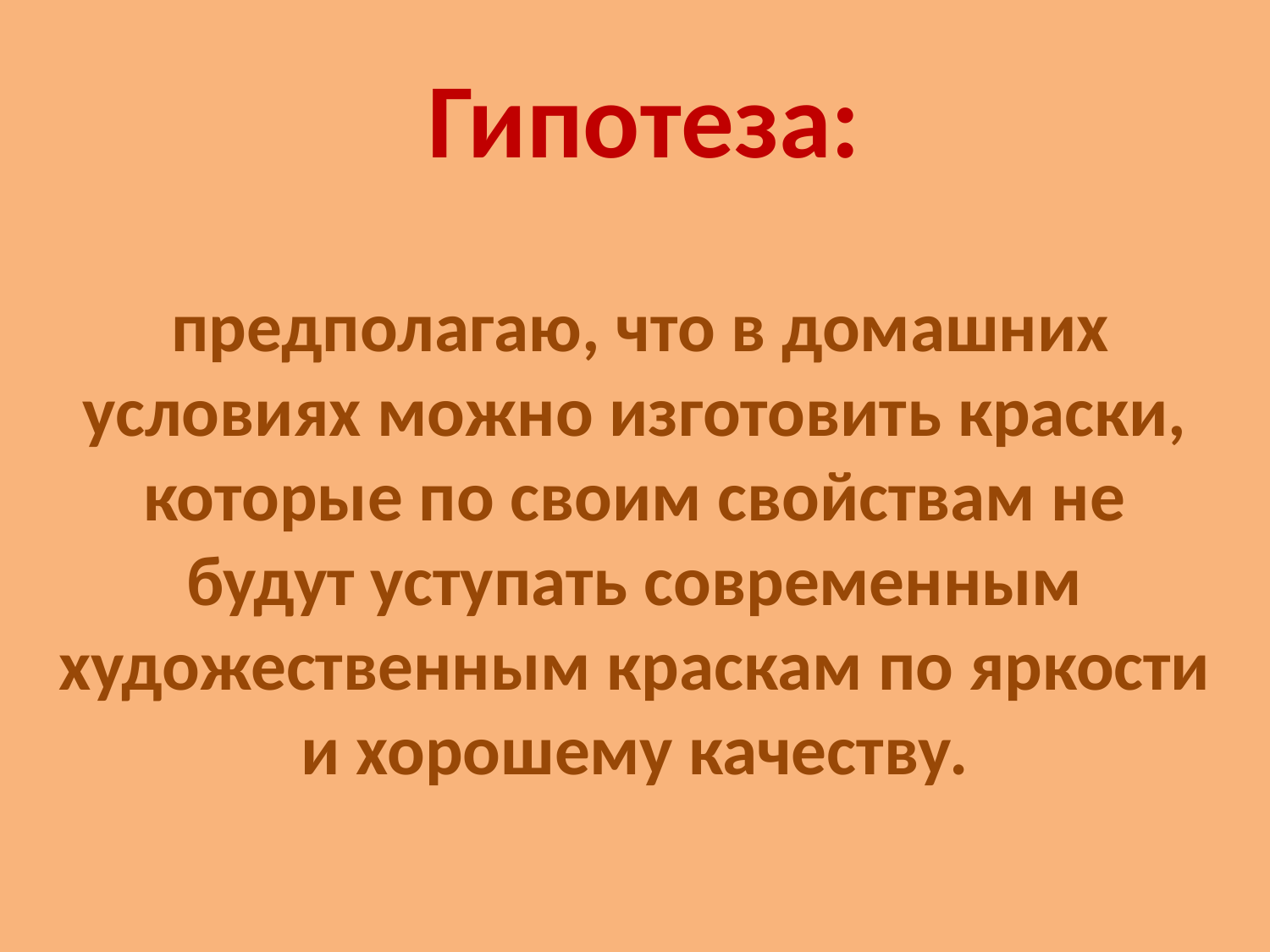

Гипотеза:

 предполагаю, что в домашних условиях можно изготовить краски, которые по своим свойствам не будут уступать современным художественным краскам по яркости и хорошему качеству.